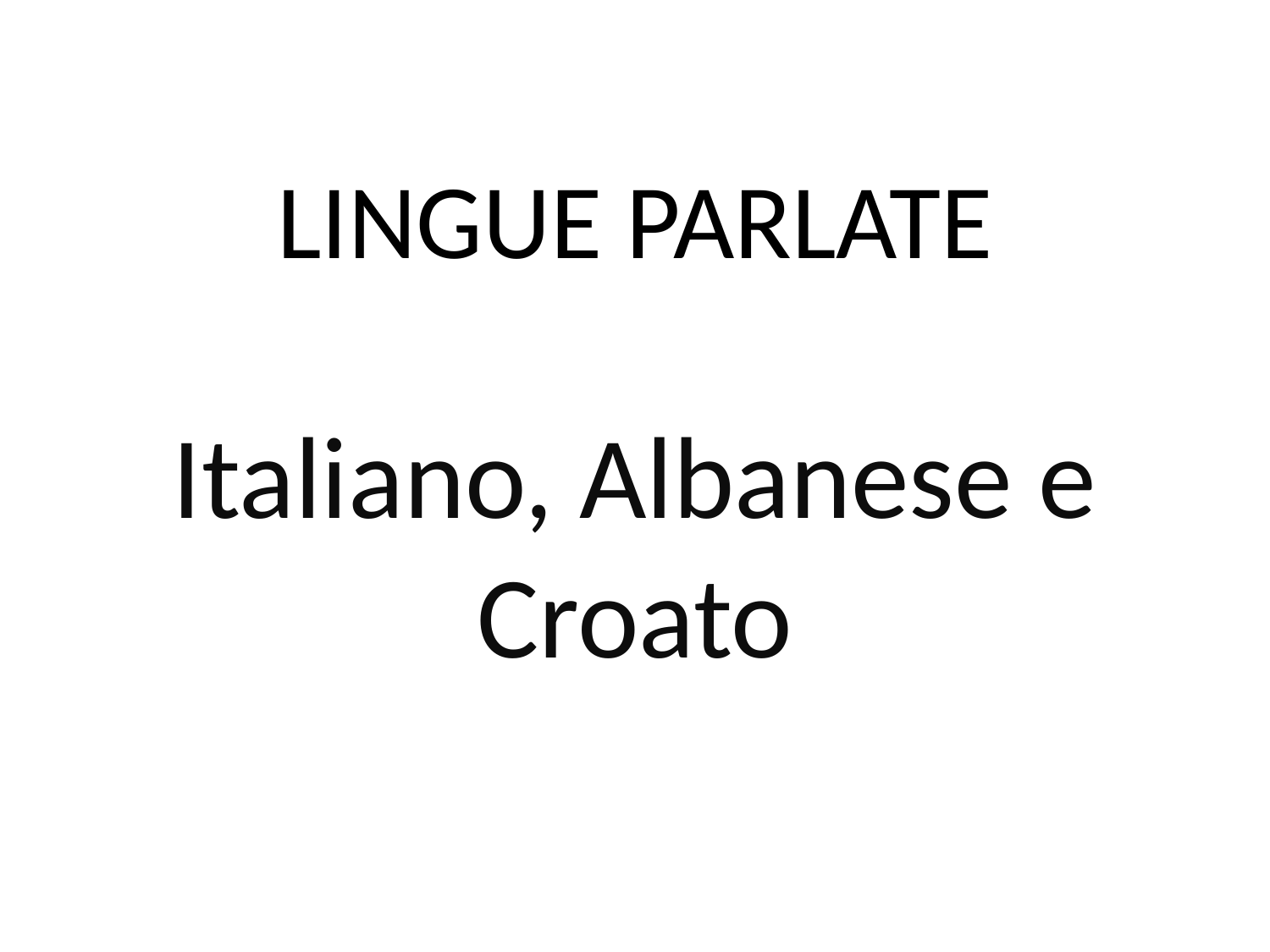

# LINGUE PARLATE
Italiano, Albanese e Croato